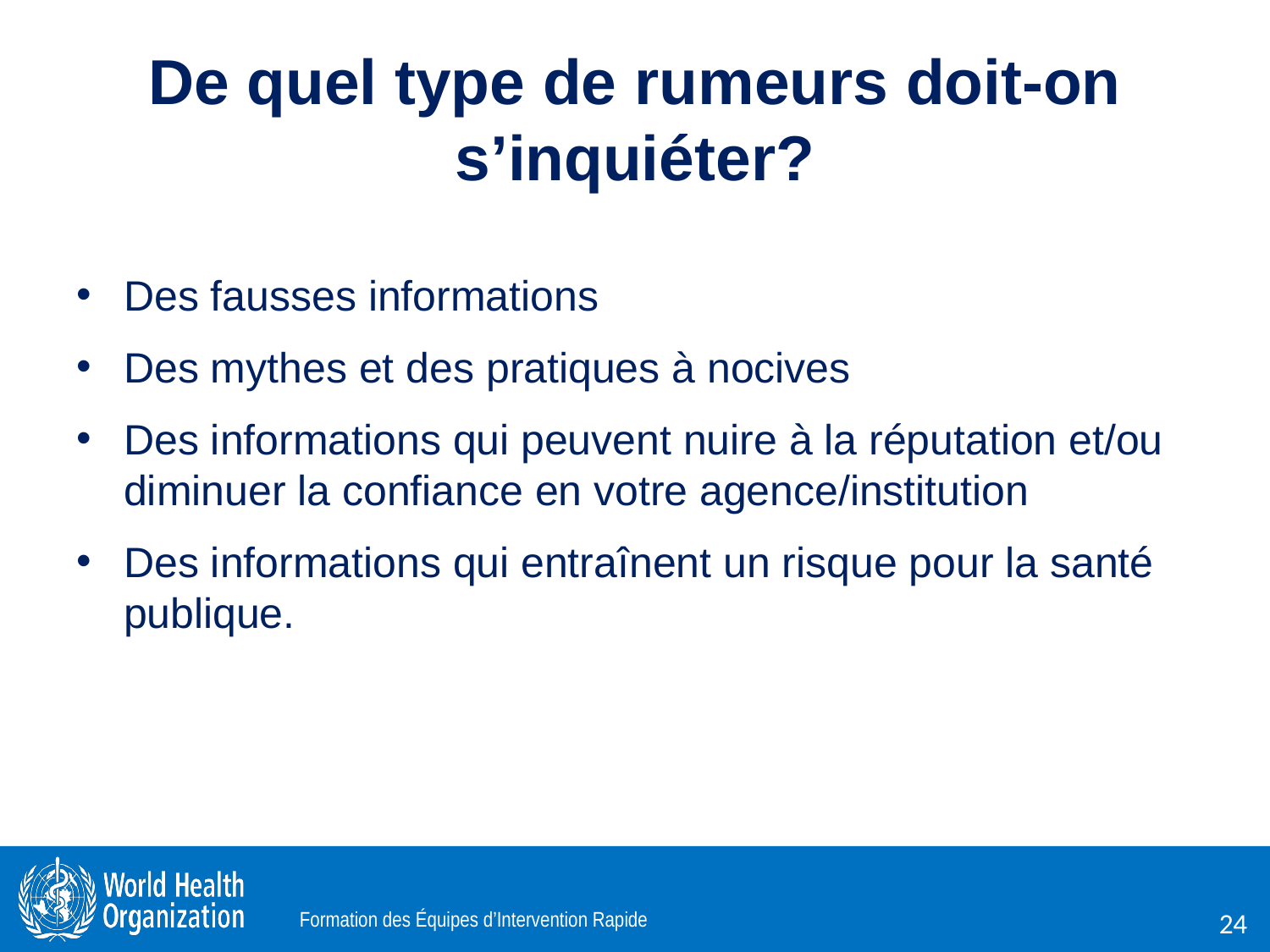

# De quel type de rumeurs doit-on s’inquiéter?
Des fausses informations
Des mythes et des pratiques à nocives
Des informations qui peuvent nuire à la réputation et/ou diminuer la confiance en votre agence/institution
Des informations qui entraînent un risque pour la santé publique.